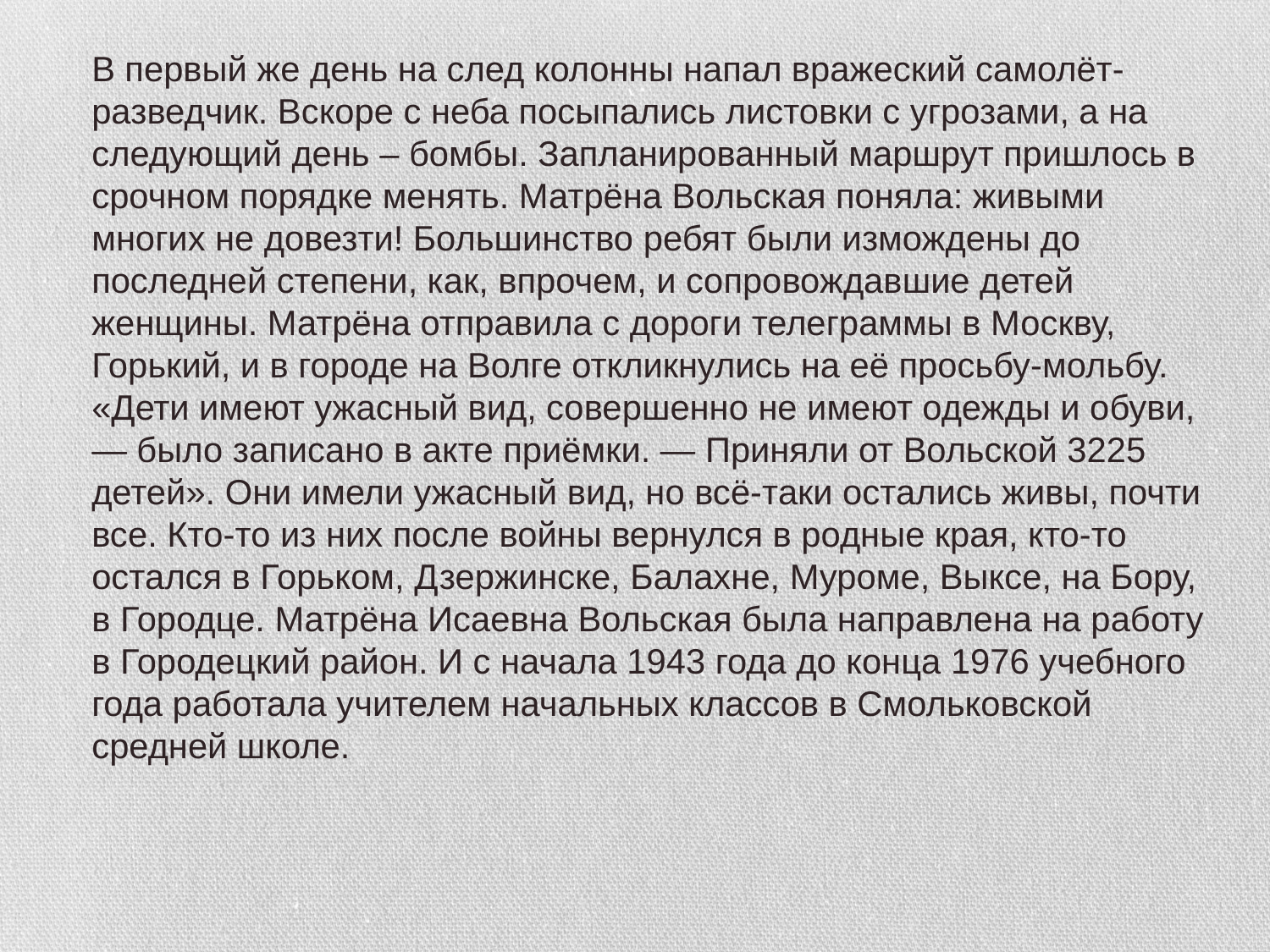

В первый же день на след колонны напал вражеский самолёт-разведчик. Вскоре с неба посыпались листовки с угрозами, а на следующий день – бомбы. Запланированный маршрут пришлось в срочном порядке менять. Матрёна Вольская поняла: живыми многих не довезти! Большинство ребят были измождены до последней степени, как, впрочем, и сопровождавшие детей женщины. Матрёна отправила с дороги телеграммы в Москву, Горький, и в городе на Волге откликнулись на её просьбу-мольбу.
«Дети имеют ужасный вид, совершенно не имеют одежды и обуви, — было записано в акте приёмки. — Приняли от Вольской 3225 детей». Они имели ужасный вид, но всё-таки остались живы, почти все. Кто-то из них после войны вернулся в родные края, кто-то остался в Горьком, Дзержинске, Балахне, Муроме, Выксе, на Бору, в Городце. Матрёна Исаевна Вольская была направлена на работу в Городецкий район. И с начала 1943 года до конца 1976 учебного года работала учителем начальных классов в Смольковской средней школе.